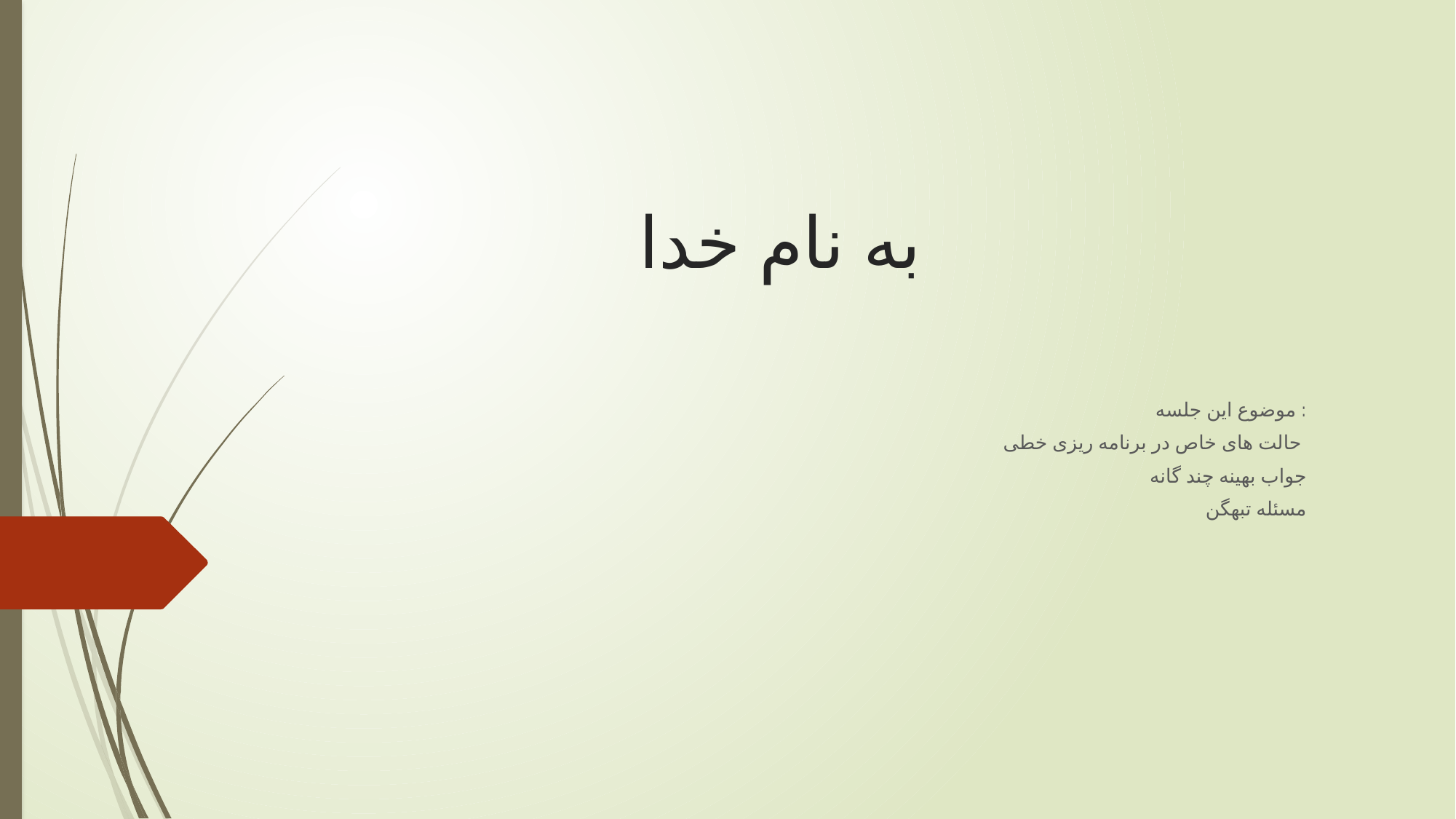

# به نام خدا
موضوع این جلسه :
حالت های خاص در برنامه ریزی خطی
جواب بهینه چند گانه
مسئله تبهگن